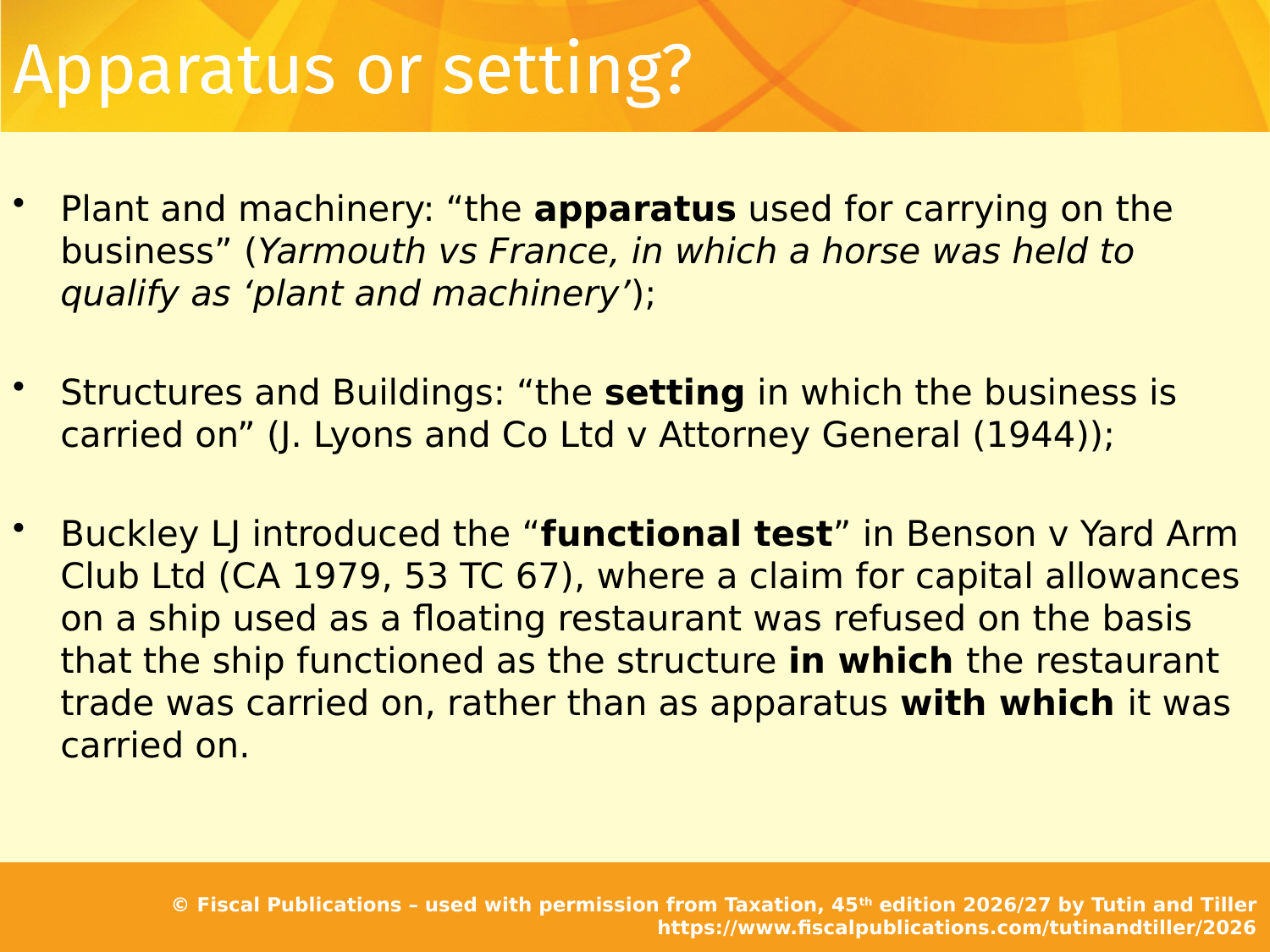

# Apparatus or setting?

Plant and machinery: “the apparatus used for carrying on the business” (Yarmouth vs France, in which a horse was held to qualify as ‘plant and machinery’);

Structures and Buildings: “the setting in which the business is carried on” (J. Lyons and Co Ltd v Attorney General (1944));

Buckley LJ introduced the “functional test” in Benson v Yard Arm Club Ltd (CA 1979, 53 TC 67), where a claim for capital allowances on a ship used as a floating restaurant was refused on the basis that the ship functioned as the structure in which the restaurant trade was carried on, rather than as apparatus with which it was carried on.